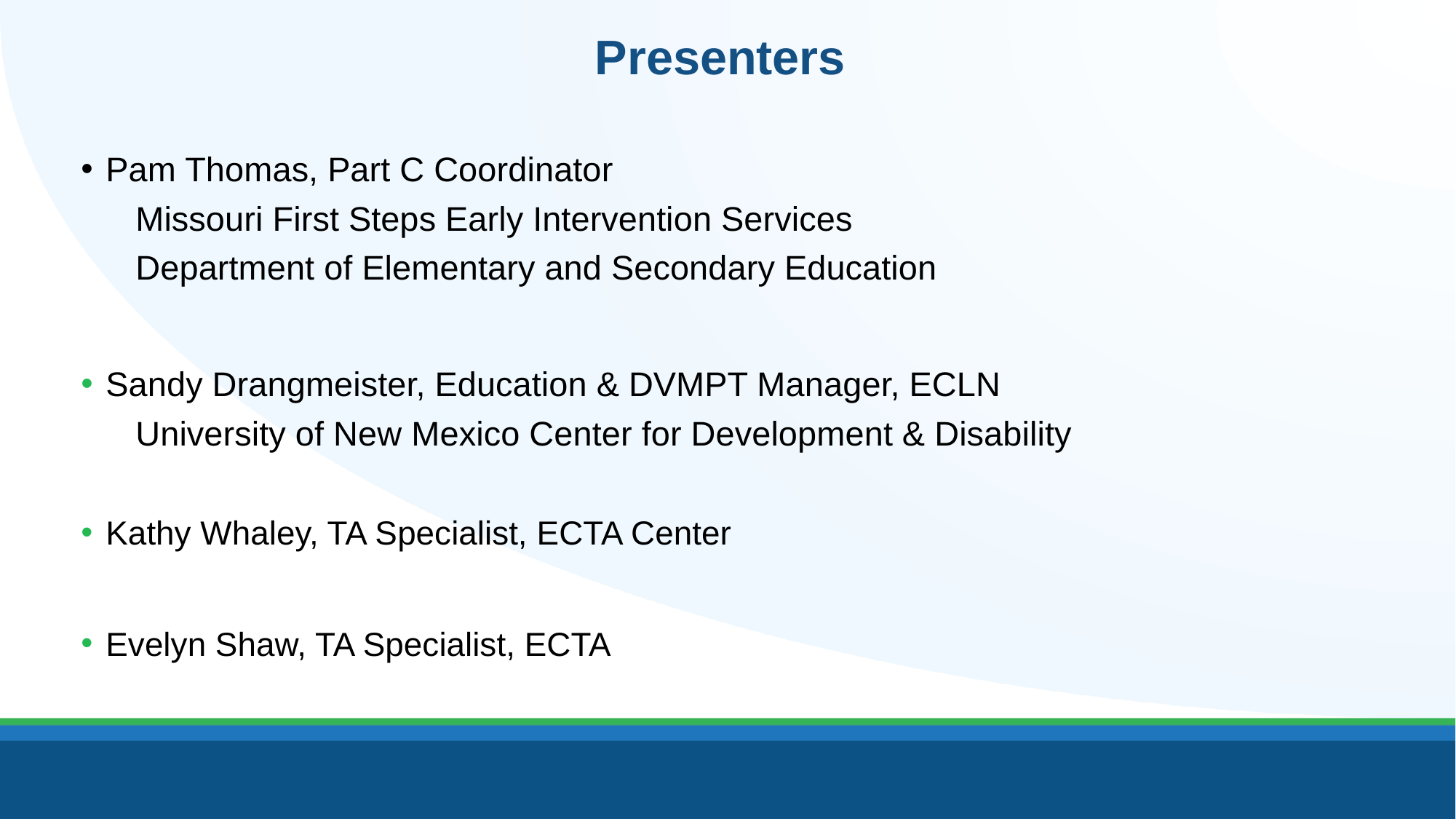

# Presenters

Pam Thomas, Part C Coordinator
  	Missouri First Steps Early Intervention Services
  	Department of Elementary and Secondary Education

Sandy Drangmeister, Education & DVMPT Manager, ECLN
  	University of New Mexico Center for Development & Disability

Kathy Whaley, TA Specialist, ECTA Center

Evelyn Shaw, TA Specialist, ECTA